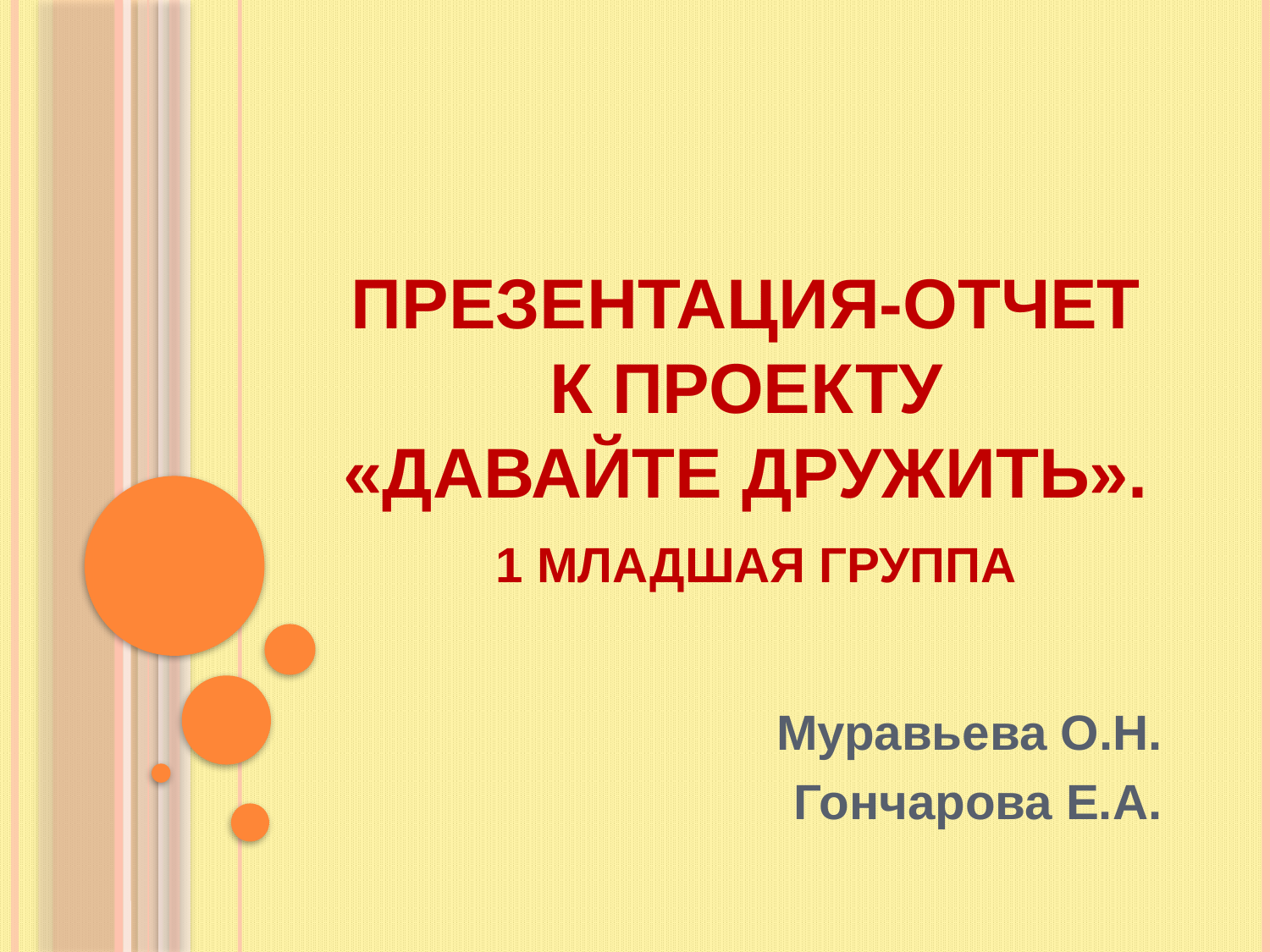

# Презентация-отчет к проекту «Давайте дружить». 1 младшая группа
Муравьева О.Н.
Гончарова Е.А.